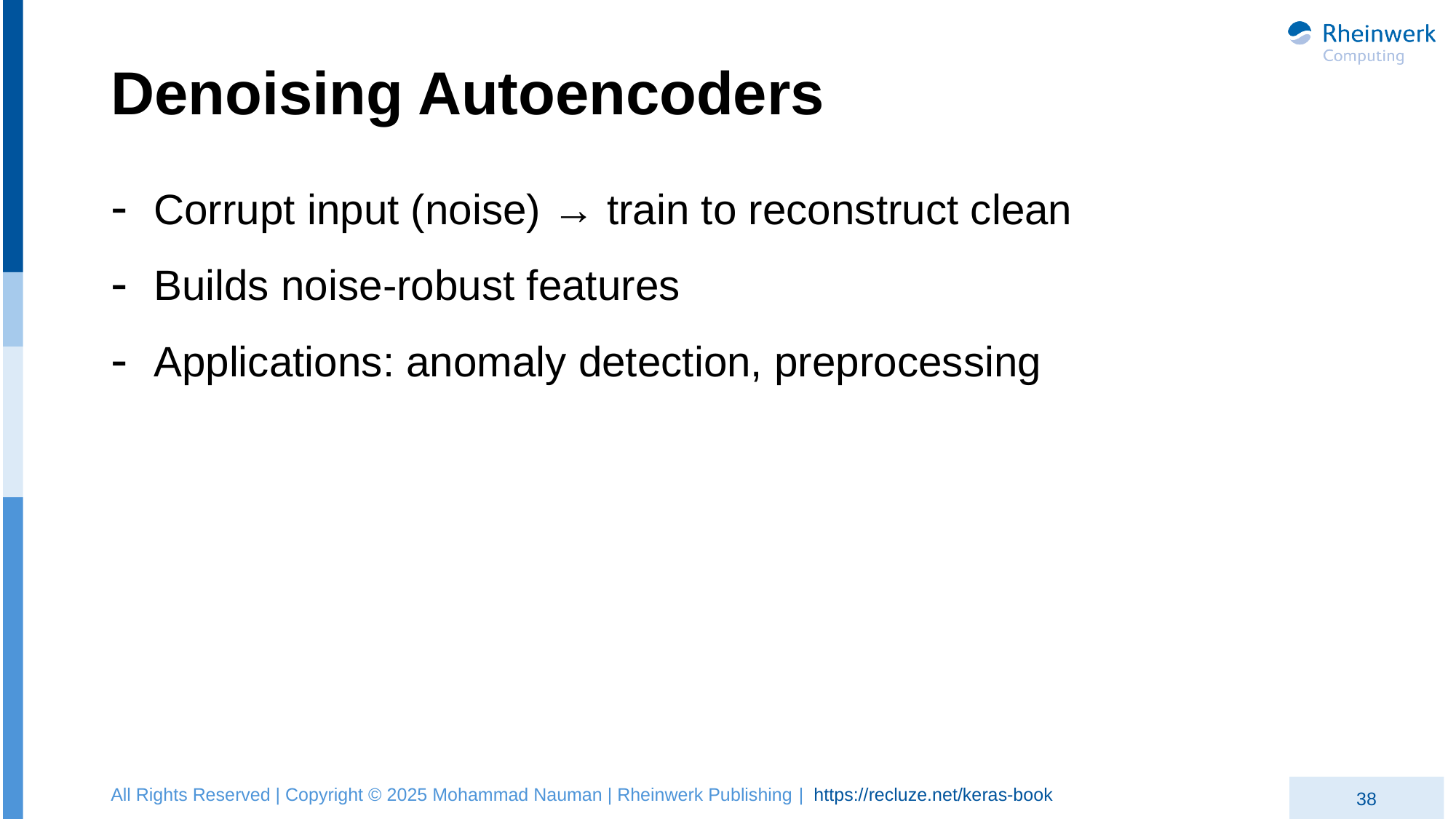

# Denoising Autoencoders
Corrupt input (noise) → train to reconstruct clean
Builds noise-robust features
Applications: anomaly detection, preprocessing